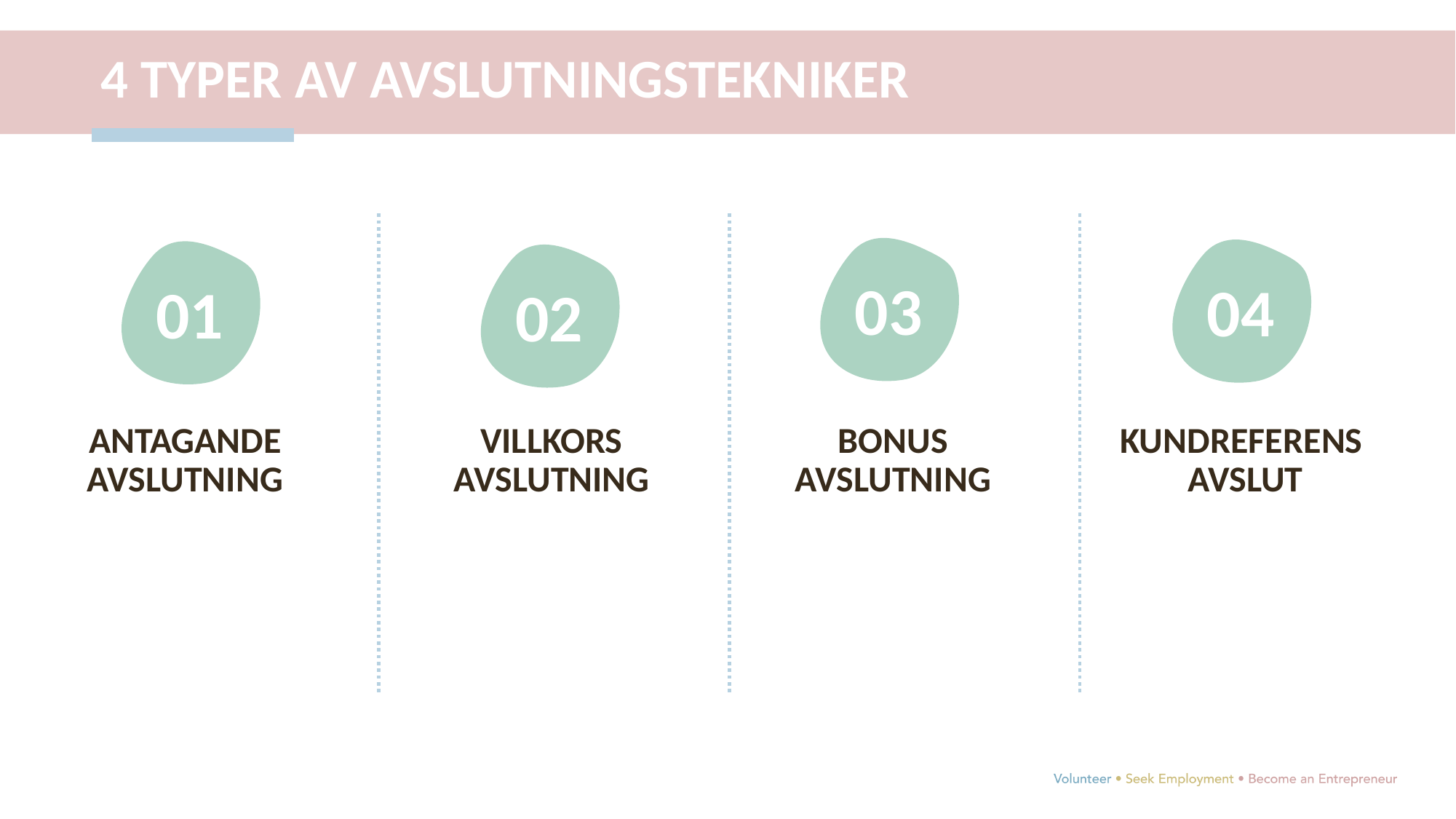

4 TYPER AV AVSLUTNINGSTEKNIKER

03

04

01

02
ANTAGANDE AVSLUTNING
VILLKORS AVSLUTNING
BONUS AVSLUTNING
KUNDREFERENS
AVSLUT